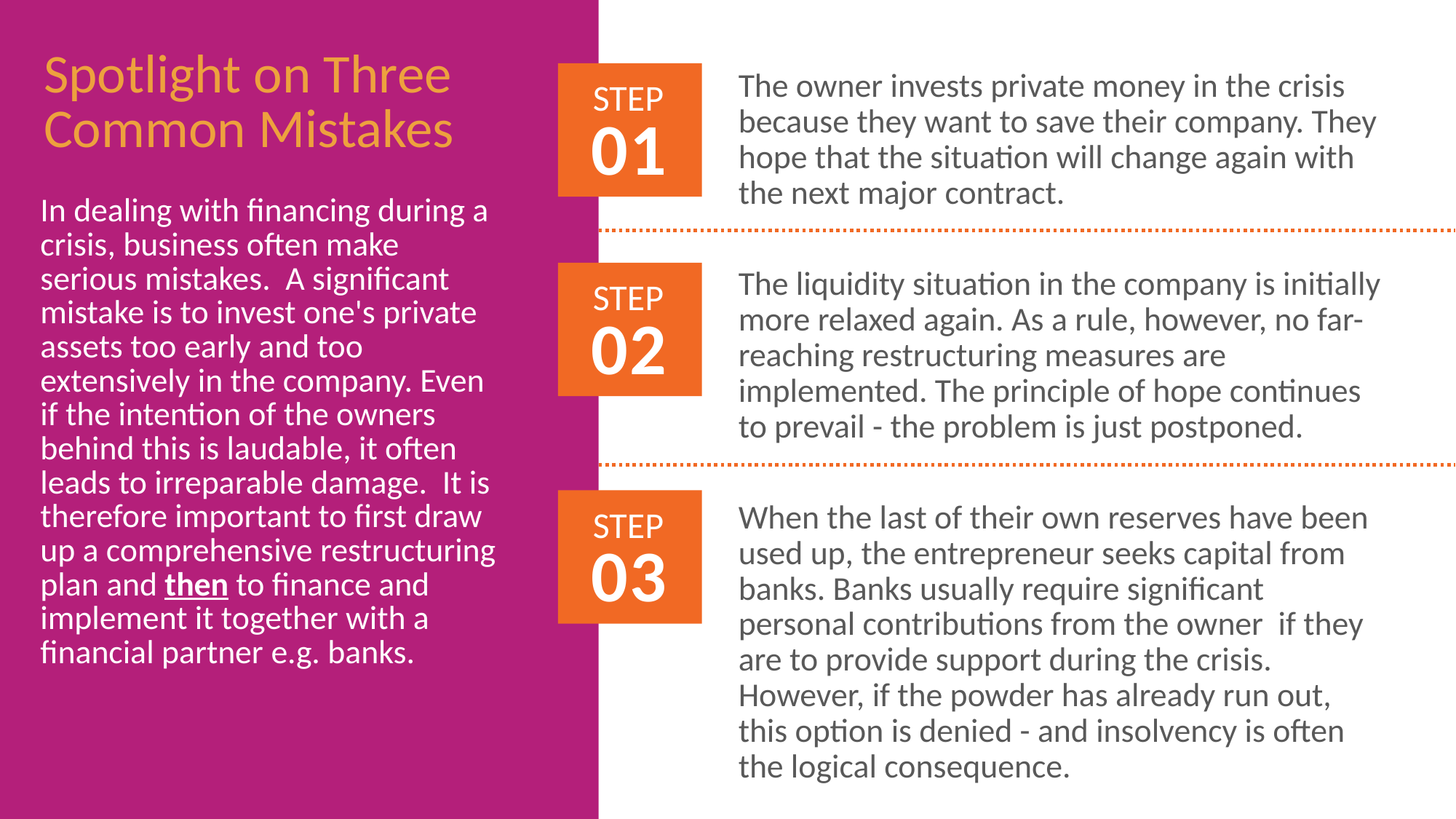

Spotlight on Three Common Mistakes

STEP
01
The owner invests private money in the crisis because they want to save their company. They hope that the situation will change again with the next major contract.

The liquidity situation in the company is initially more relaxed again. As a rule, however, no far-reaching restructuring measures are implemented. The principle of hope continues to prevail - the problem is just postponed.

When the last of their own reserves have been used up, the entrepreneur seeks capital from banks. Banks usually require significant personal contributions from the owner  if they are to provide support during the crisis. However, if the powder has already run out, this option is denied - and insolvency is often the logical consequence.

In dealing with financing during a  crisis, business often make serious mistakes.  A significant mistake is to invest one's private assets too early and too extensively in the company. Even if the intention of the owners behind this is laudable, it often leads to irreparable damage.  It is therefore important to first draw up a comprehensive restructuring plan and then to finance and implement it together with a financial partner e.g. banks.

STEP
02

STEP
03